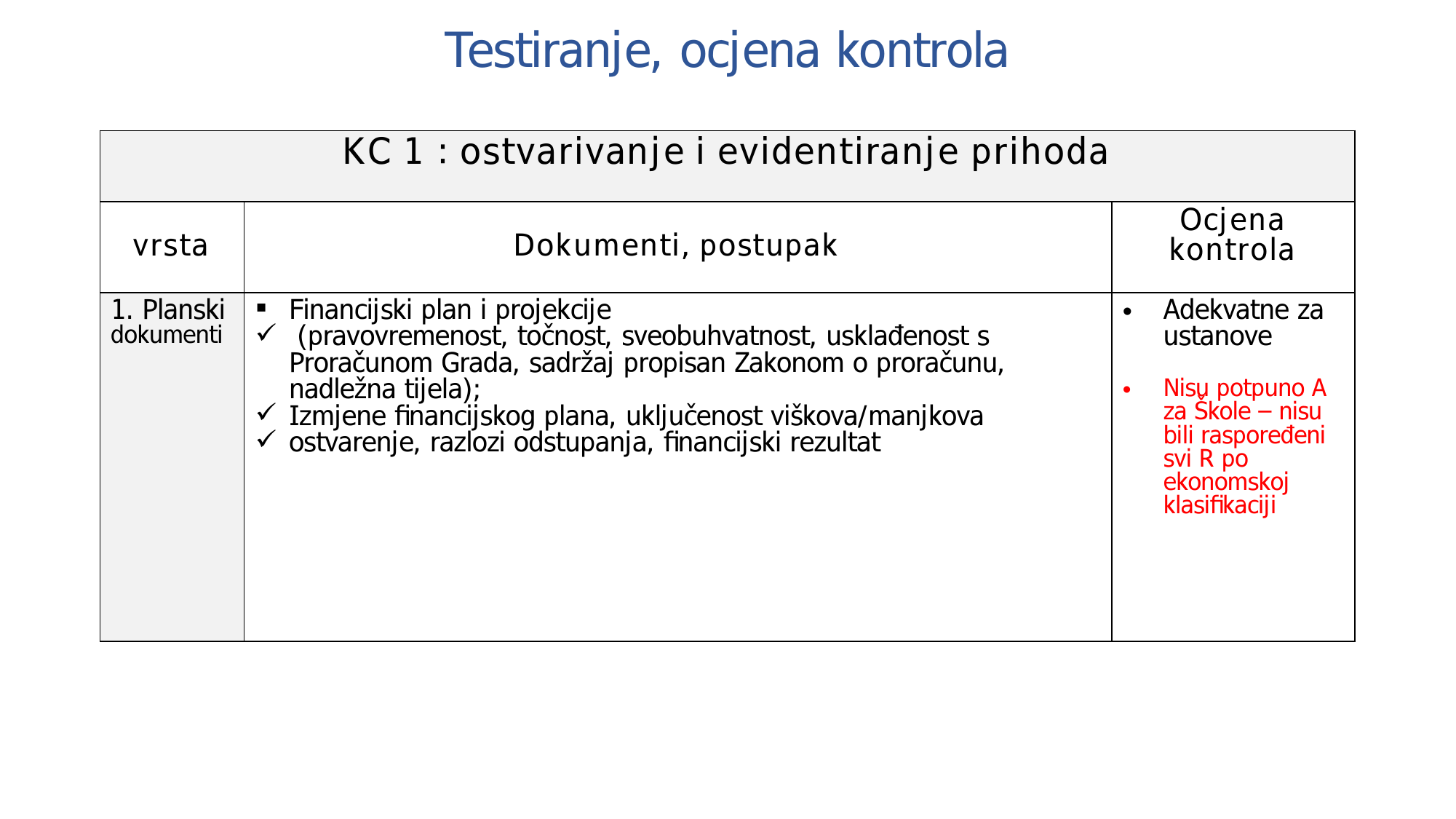

# Testiranje, ocjena kontrola
| KC 1 : ostvarivanje i evidentiranje prihoda |  |  |
| --- | --- | --- |
| vrsta | Dokumenti, postupak | Ocjena kontrola |
| 1. Planski dokumenti | Financijski plan i projekcije (pravovremenost, točnost, sveobuhvatnost, usklađenost s Proračunom Grada, sadržaj propisan Zakonom o proračunu, nadležna tijela); Izmjene financijskog plana, uključenost viškova/manjkova ostvarenje, razlozi odstupanja, financijski rezultat | Adekvatne za ustanove Nisu potpuno A za Škole – nisu bili raspoređeni svi R po ekonomskoj klasifikaciji |